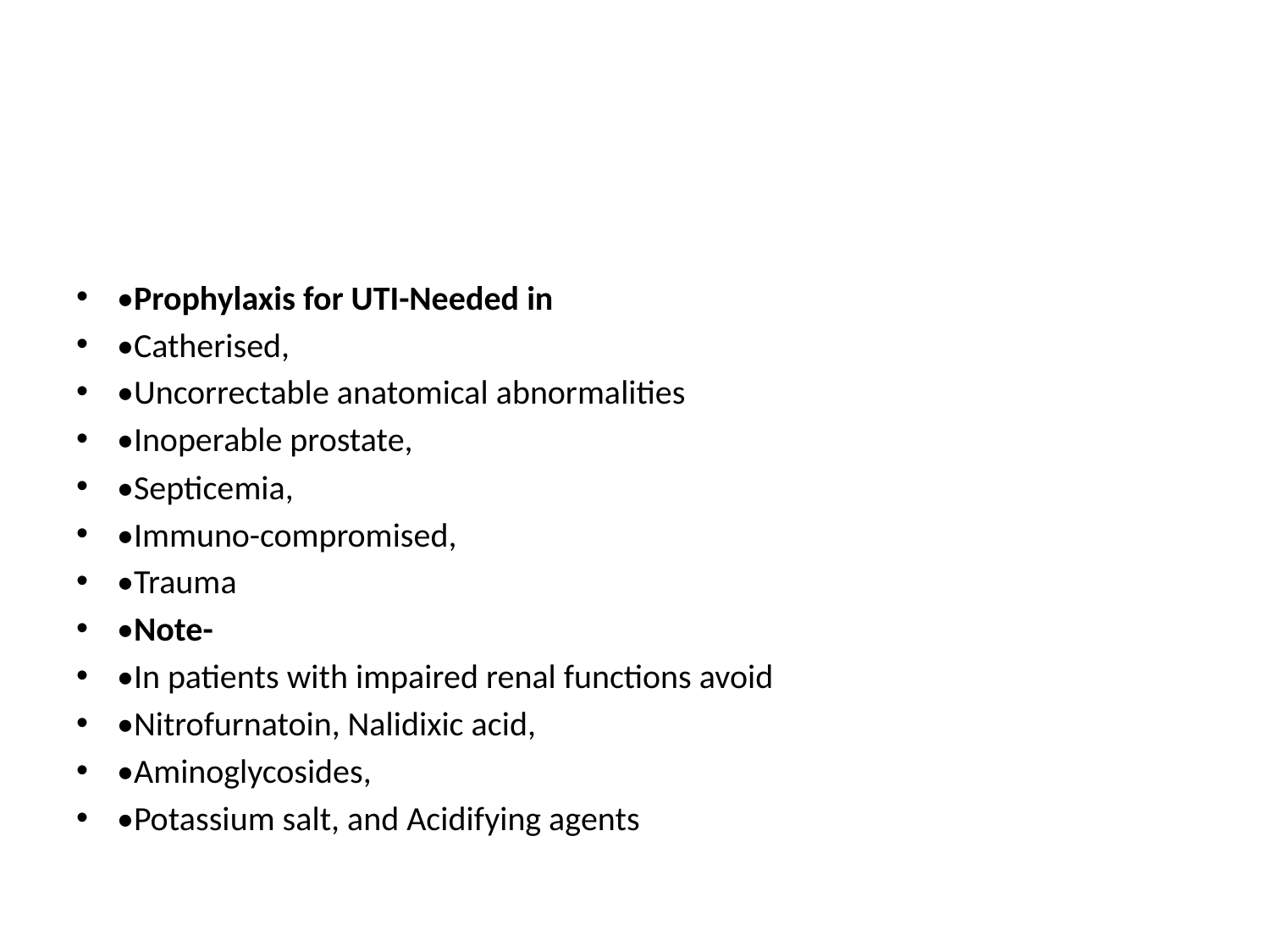

#

•Prophylaxis for UTI-Needed in
•Catherised,
•Uncorrectable anatomical abnormalities
•Inoperable prostate,
•Septicemia,
•Immuno-compromised,
•Trauma
•Note-
•In patients with impaired renal functions avoid
•Nitrofurnatoin, Nalidixic acid,
•Aminoglycosides,
•Potassium salt, and Acidifying agents